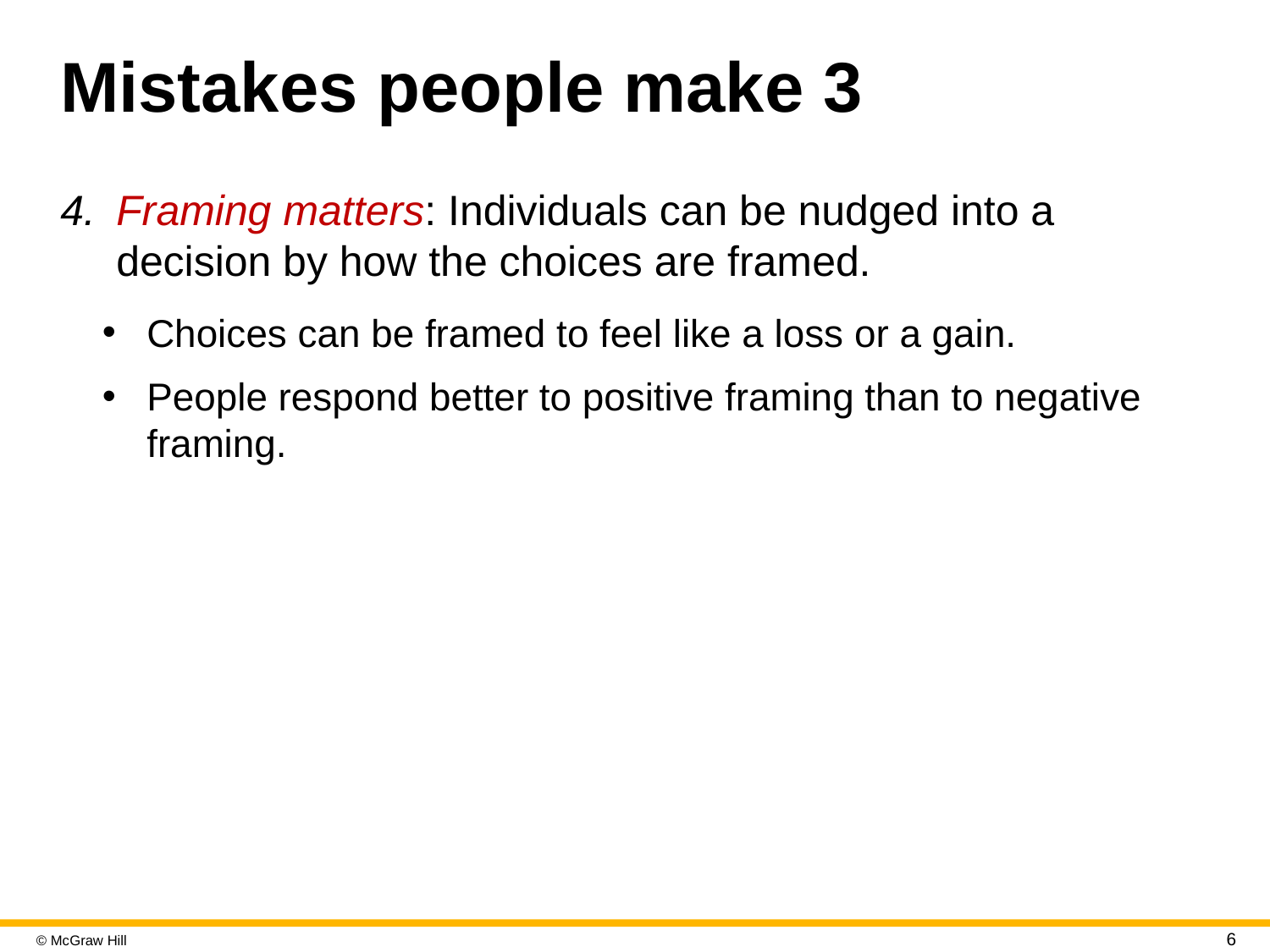

# Mistakes people make 3
Framing matters: Individuals can be nudged into a decision by how the choices are framed.
Choices can be framed to feel like a loss or a gain.
People respond better to positive framing than to negative framing.